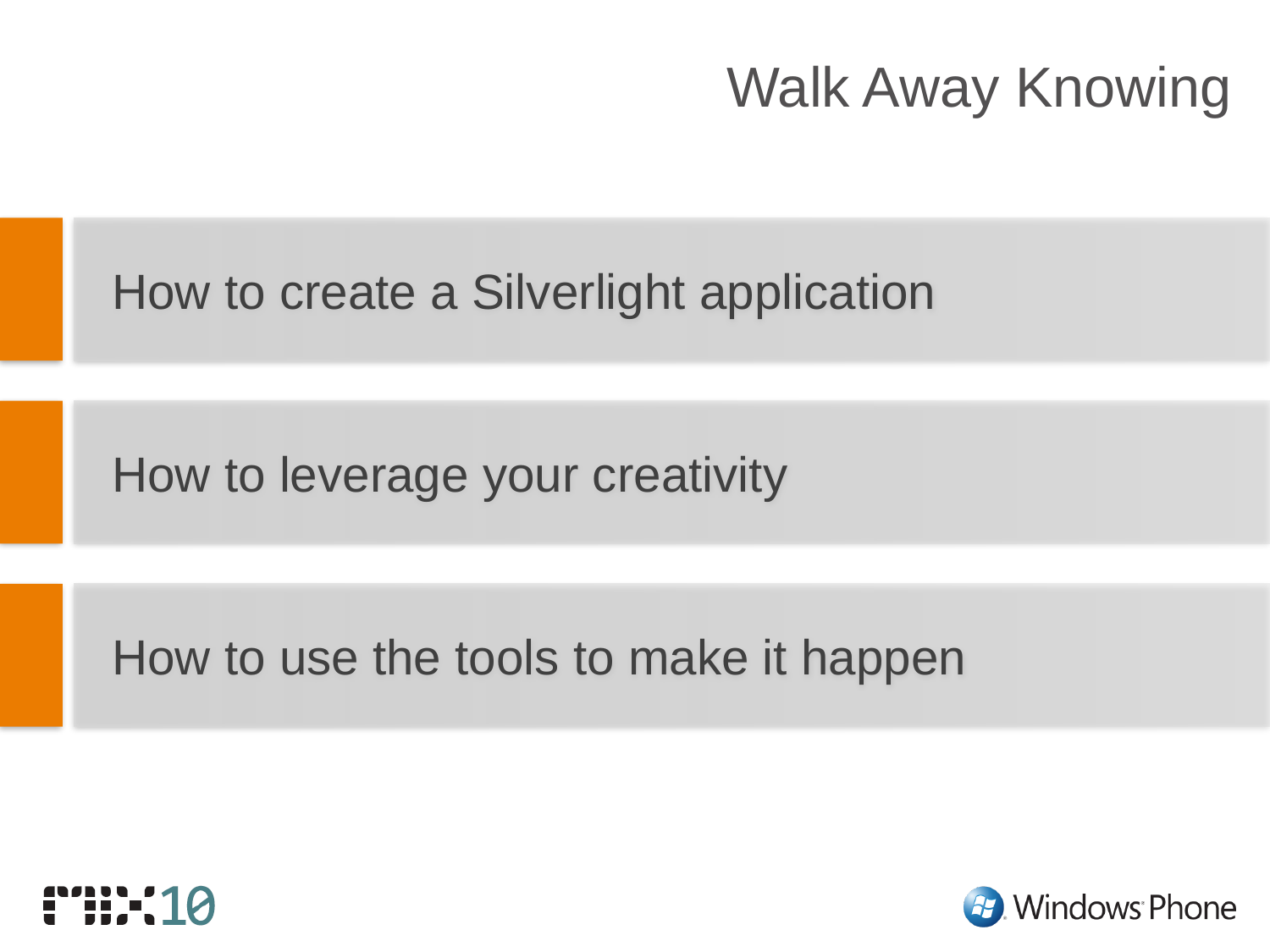

# Walk Away Knowing

How to create a Silverlight application

How to leverage your creativity

How to use the tools to make it happen